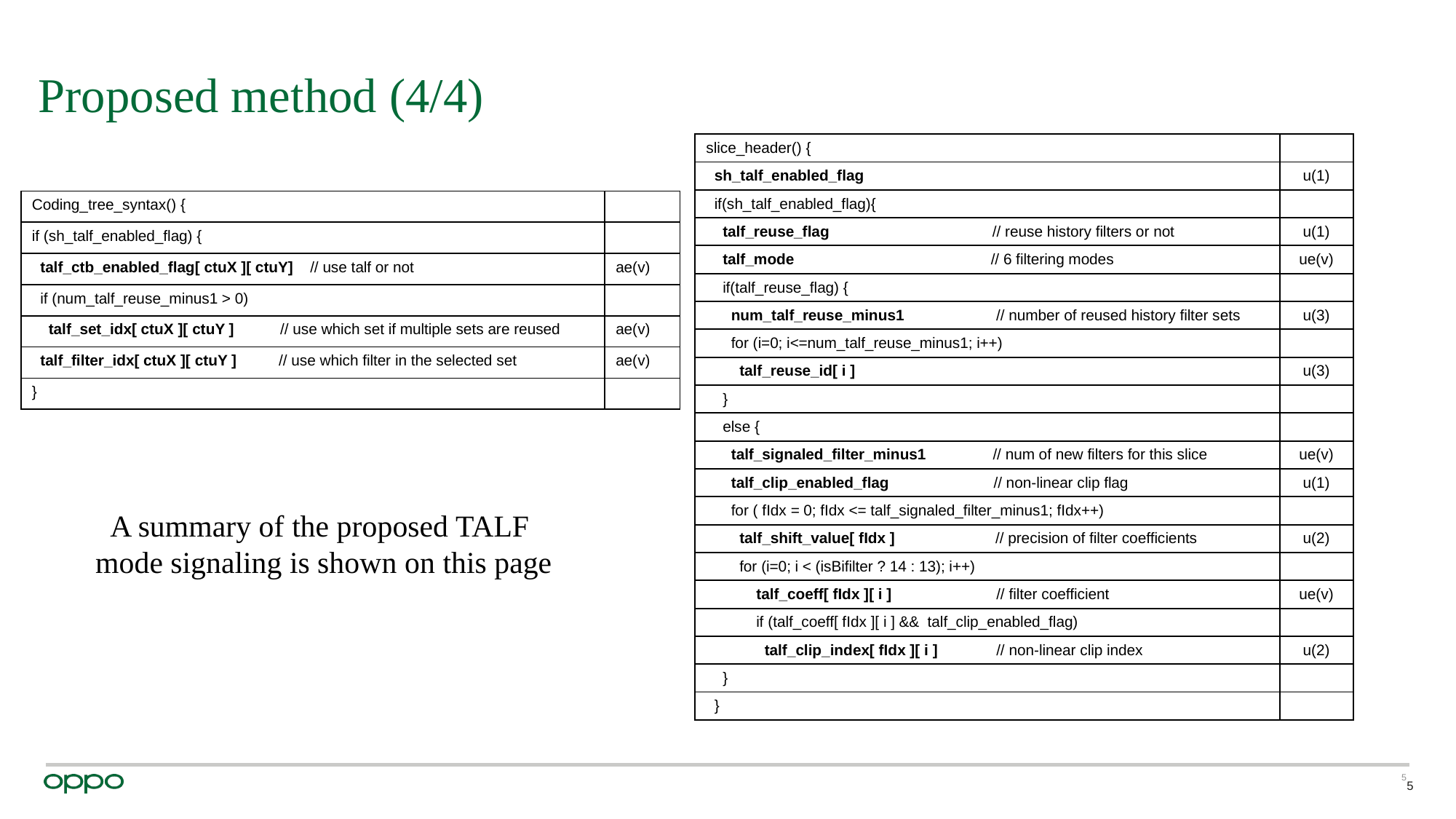

# Proposed method (4/4)
| slice\_header() { |  |
| --- | --- |
| sh\_talf\_enabled\_flag | u(1) |
| if(sh\_talf\_enabled\_flag){ |  |
| talf\_reuse\_flag // reuse history filters or not | u(1) |
| talf\_mode // 6 filtering modes | ue(v) |
| if(talf\_reuse\_flag) { |  |
| num\_talf\_reuse\_minus1 // number of reused history filter sets | u(3) |
| for (i=0; i<=num\_talf\_reuse\_minus1; i++) |  |
| talf\_reuse\_id[ i ] | u(3) |
| } |  |
| else { |  |
| talf\_signaled\_filter\_minus1 // num of new filters for this slice | ue(v) |
| talf\_clip\_enabled\_flag // non-linear clip flag | u(1) |
| for ( fIdx = 0; fIdx <= talf\_signaled\_filter\_minus1; fIdx++) |  |
| talf\_shift\_value[ fIdx ] // precision of filter coefficients | u(2) |
| for (i=0; i < (isBifilter ? 14 : 13); i++) |  |
| talf\_coeff[ fIdx ][ i ] // filter coefficient | ue(v) |
| if (talf\_coeff[ fIdx ][ i ] && talf\_clip\_enabled\_flag) |  |
| talf\_clip\_index[ fIdx ][ i ] // non-linear clip index | u(2) |
| } |  |
| } |  |

| Coding\_tree\_syntax() { |  |
| --- | --- |
| if (sh\_talf\_enabled\_flag) { |  |
| talf\_ctb\_enabled\_flag[ ctuX ][ ctuY] // use talf or not | ae(v) |
| if (num\_talf\_reuse\_minus1 > 0) |  |
| talf\_set\_idx[ ctuX ][ ctuY ] // use which set if multiple sets are reused | ae(v) |
| talf\_filter\_idx[ ctuX ][ ctuY ] // use which filter in the selected set | ae(v) |
| } |  |
A summary of the proposed TALF
 mode signaling is shown on this page
5